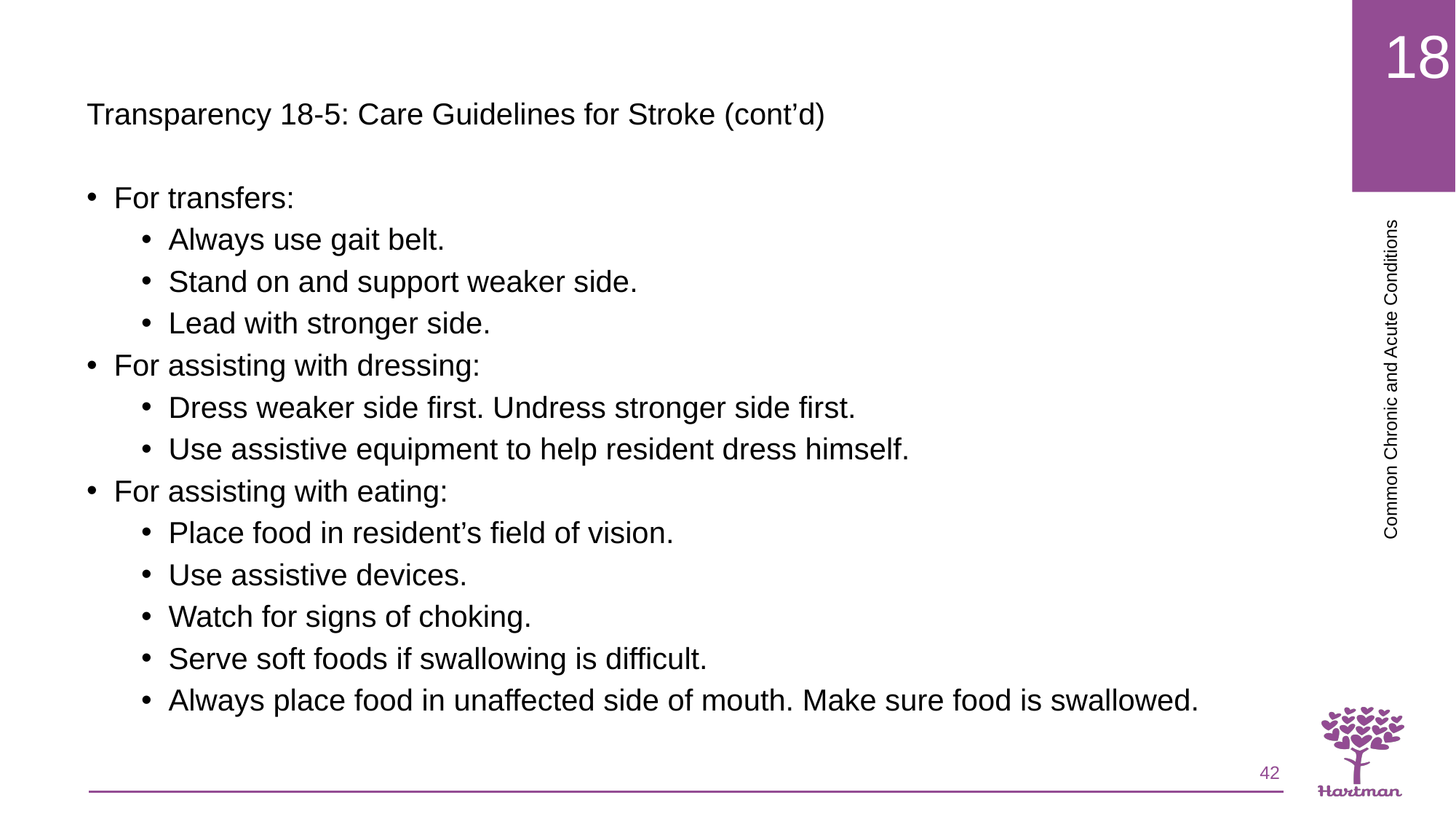

Transparency 18-5: Care Guidelines for Stroke (cont’d)

For transfers:
Always use gait belt.
Stand on and support weaker side.
Lead with stronger side.
For assisting with dressing:
Dress weaker side first. Undress stronger side first.
Use assistive equipment to help resident dress himself.
For assisting with eating:
Place food in resident’s field of vision.
Use assistive devices.
Watch for signs of choking.
Serve soft foods if swallowing is difficult.
Always place food in unaffected side of mouth. Make sure food is swallowed.

42